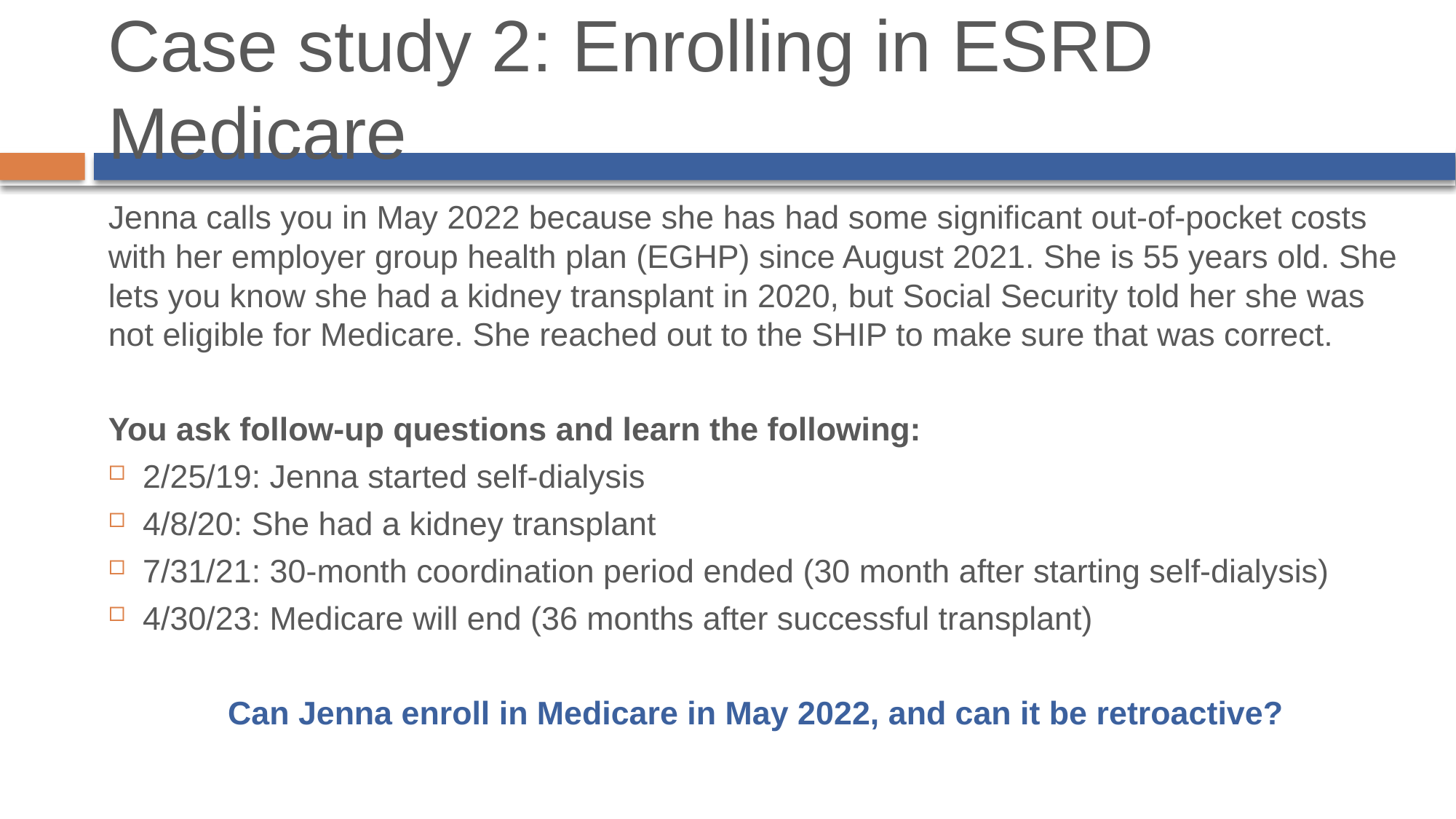

# Case study 2: Enrolling in ESRD Medicare
Jenna calls you in May 2022 because she has had some significant out-of-pocket costs with her employer group health plan (EGHP) since August 2021. She is 55 years old. She lets you know she had a kidney transplant in 2020, but Social Security told her she was not eligible for Medicare. She reached out to the SHIP to make sure that was correct.

You ask follow-up questions and learn the following:
2/25/19: Jenna started self-dialysis
4/8/20: She had a kidney transplant
7/31/21: 30-month coordination period ended (30 month after starting self-dialysis)
4/30/23: Medicare will end (36 months after successful transplant)

Can Jenna enroll in Medicare in May 2022, and can it be retroactive?